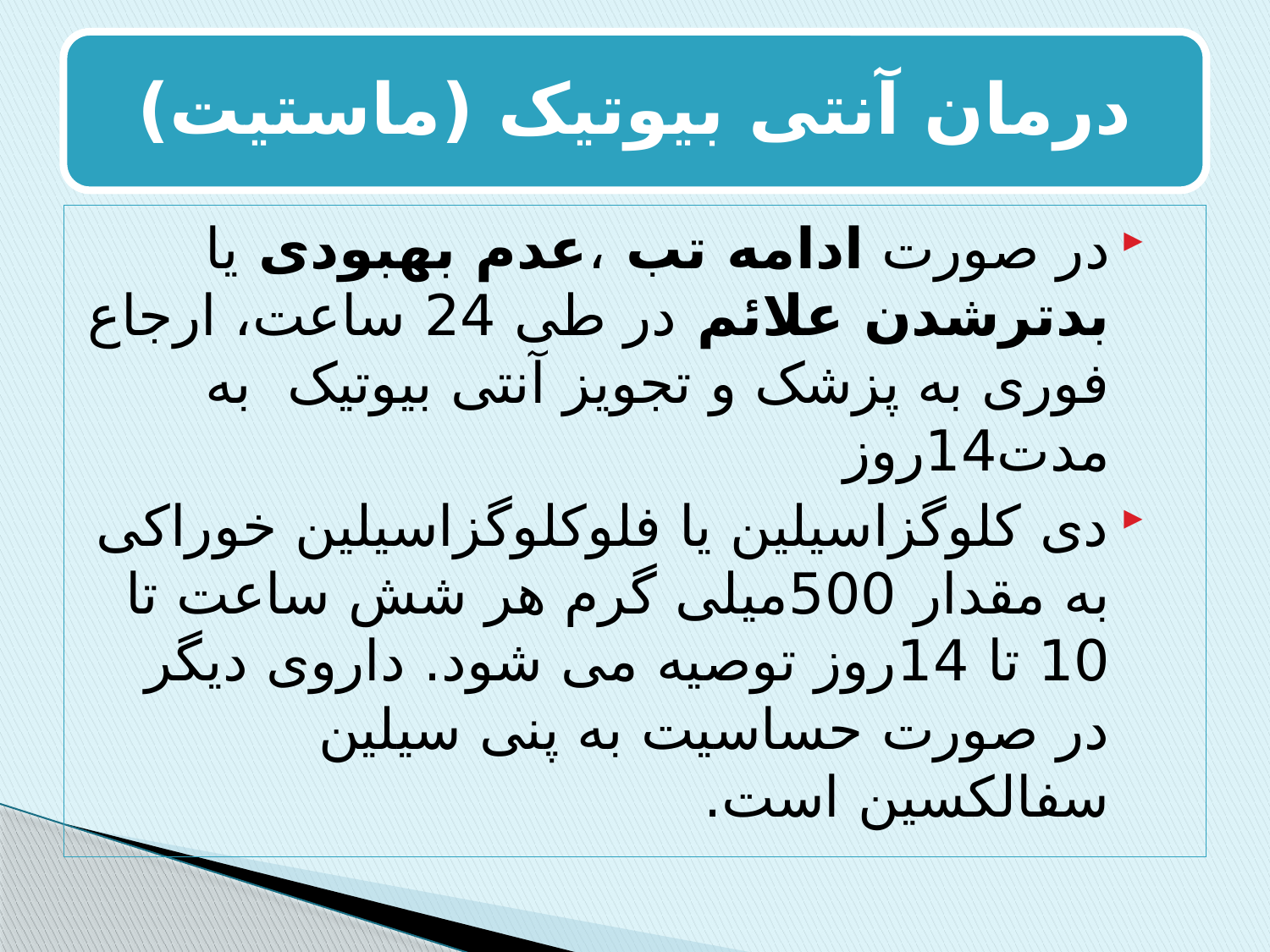

درمان آنتی بیوتیک (ماستیت)
در صورت ادامه تب ،عدم بهبودی یا بدترشدن علائم در طی 24 ساعت، ارجاع فوری به پزشک و تجویز آنتی بیوتیک  به مدت14روز
دی کلوگزاسیلین یا فلوکلوگزاسیلین خوراکی به مقدار 500میلی گرم هر شش ساعت تا 10 تا 14روز توصیه می شود. داروی دیگر در صورت حساسیت به پنی سیلین سفالکسین است.